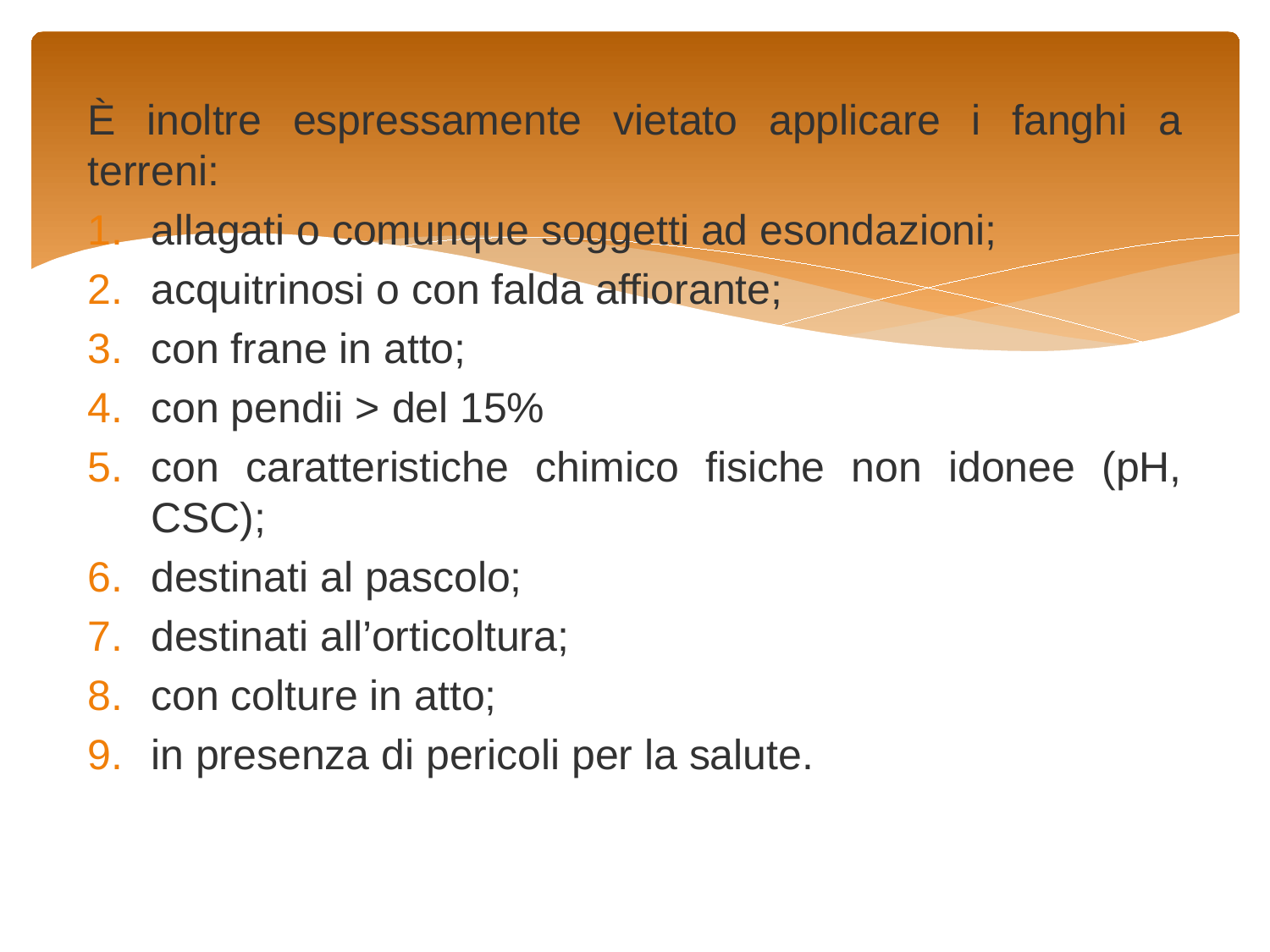

È inoltre espressamente vietato applicare i fanghi a terreni:
allagati o comunque soggetti ad esondazioni;
acquitrinosi o con falda affiorante;
con frane in atto;
con pendii > del 15%
con caratteristiche chimico fisiche non idonee (pH, CSC);
destinati al pascolo;
destinati all’orticoltura;
con colture in atto;
in presenza di pericoli per la salute.